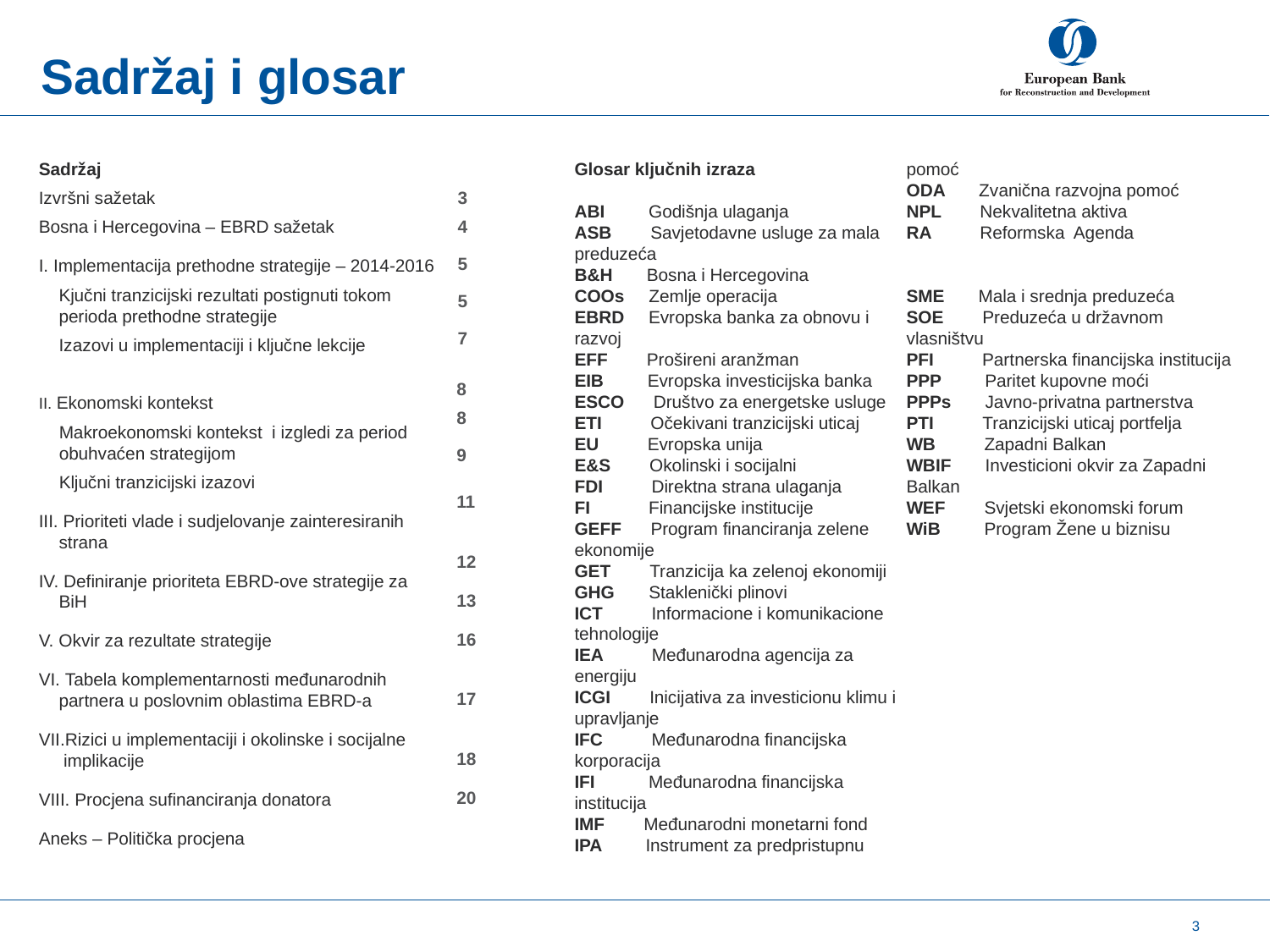

# Sadržaj i glosar
Sadržaj
Izvršni sažetak
Bosna i Hercegovina – EBRD sažetak
I. Implementacija prethodne strategije – 2014-2016
Kjučni tranzicijski rezultati postignuti tokom perioda prethodne strategije
Izazovi u implementaciji i ključne lekcije
II. Ekonomski kontekst
Makroekonomski kontekst  i izgledi za period obuhvaćen strategijom
Ključni tranzicijski izazovi
III. Prioriteti vlade i sudjelovanje zainteresiranih strana
IV. Definiranje prioriteta EBRD-ove strategije za BiH
V. Okvir za rezultate strategije
VI. Tabela komplementarnosti međunarodnih partnera u poslovnim oblastima EBRD-a
VII.Rizici u implementaciji i okolinske i socijalne implikacije
VIII. Procjena sufinanciranja donatora
Aneks – Politička procjena

3
4
5
5
7

Glosar ključnih izraza

ABI         Godišnja ulaganja
ASB        Savjetodavne usluge za mala   preduzeća
B&H       Bosna i Hercegovina
COOs     Zemlje operacija
EBRD     Evropska banka za obnovu i razvoj
EFF        Prošireni aranžman
EIB         Evropska investicijska banka
ESCO      Društvo za energetske usluge
ETI          Očekivani tranzicijski uticaj
EU          Evropska unija
E&S        Okolinski i socijalni
FDI          Direktna strana ulaganja
FI            Financijske institucije
GEFF      Program financiranja zelene ekonomije
GET        Tranzicija ka zelenoj ekonomiji
GHG       Staklenički plinovi
ICT          Informacione i komunikacione tehnologije
IEA          Međunarodna agencija za energiju
ICGI        Inicijativa za investicionu klimu i upravljanje
IFC          Međunarodna financijska korporacija
IFI           Međunarodna financijska institucija
IMF        Međunarodni monetarni fond
IPA         Instrument za predpristupnu pomoć
ODA       Zvanična razvojna pomoć
NPL        Nekvalitetna aktiva
RA          Reformska  Agenda

SME       Mala i srednja preduzeća
SOE        Preduzeća u državnom vlasništvu
PFI          Partnerska financijska institucija
PPP         Paritet kupovne moći
PPPs       Javno-privatna partnerstva
PTI          Tranzicijski uticaj portfelja
WB          Zapadni Balkan
WBIF       Investicioni okvir za Zapadni Balkan
WEF        Svjetski ekonomski forum
WiB         Program Žene u biznisu

8
8
9
11

12
13
16

17

18
20
3